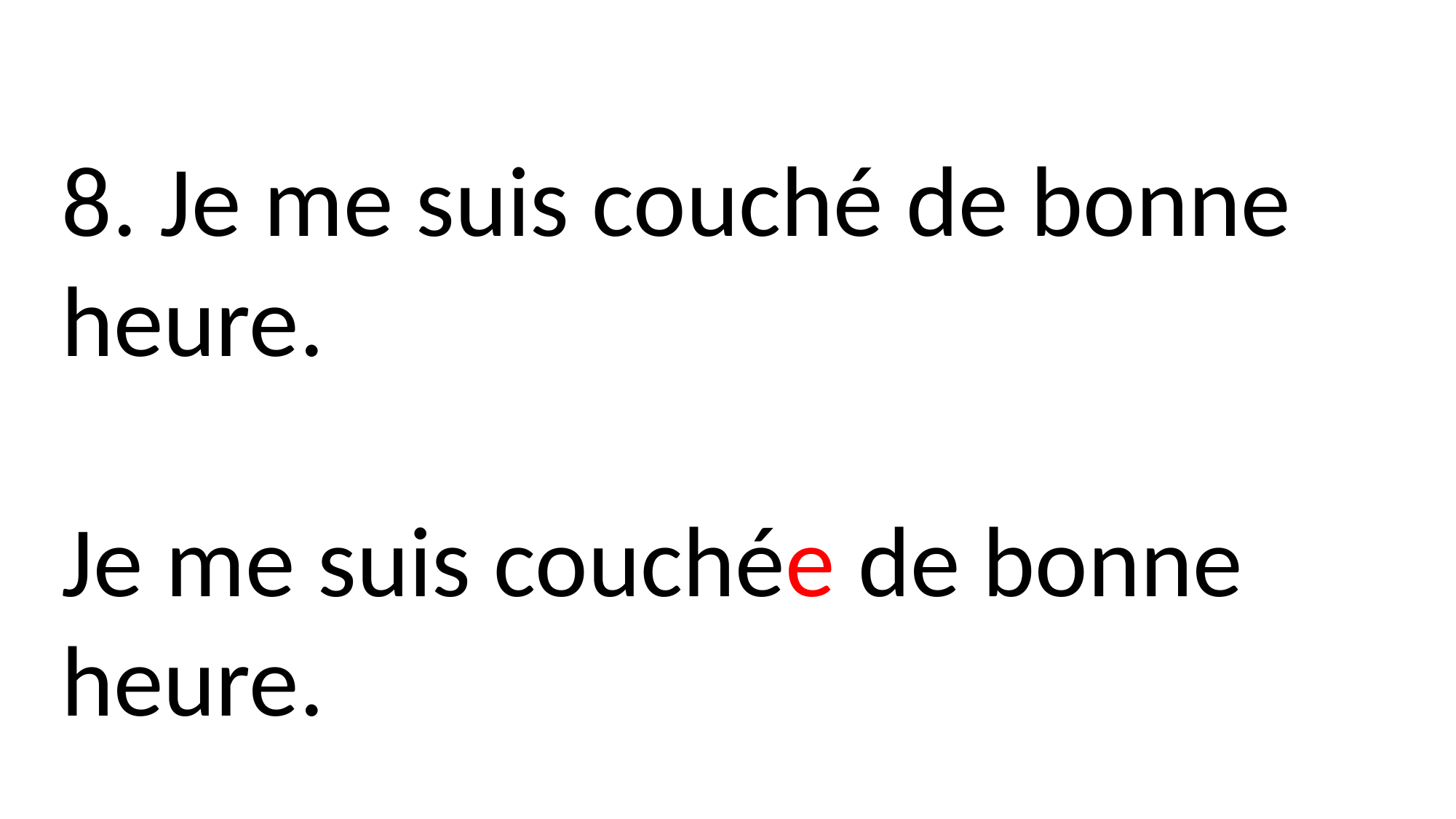

8. Je me suis couché de bonne heure.

Je me suis couchée de bonne heure.